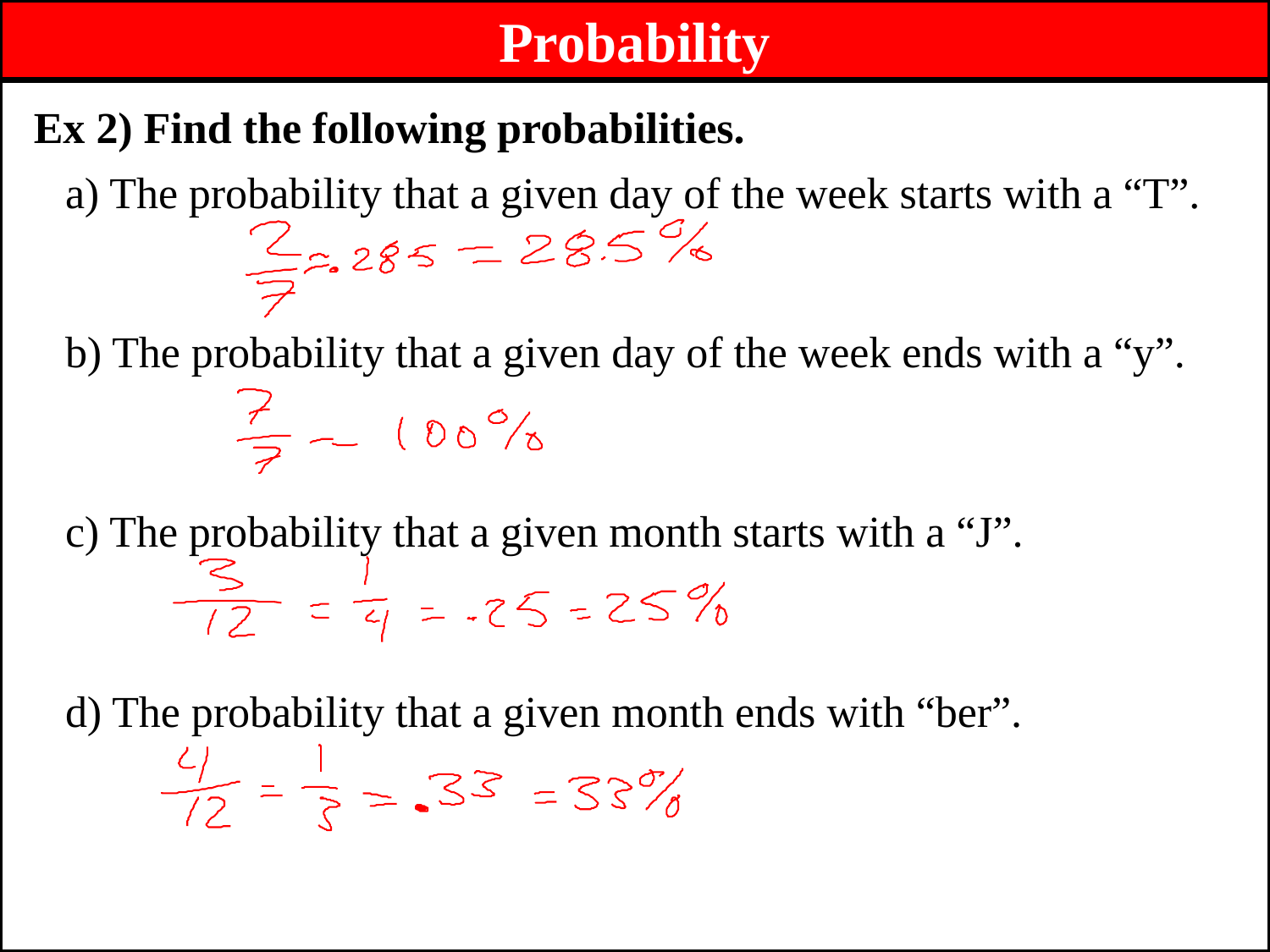

Probability

Ex 2) Find the following probabilities.
a) The probability that a given day of the week starts with a “T”.

b) The probability that a given day of the week ends with a “y”.

c) The probability that a given month starts with a “J”.

d) The probability that a given month ends with “ber”.